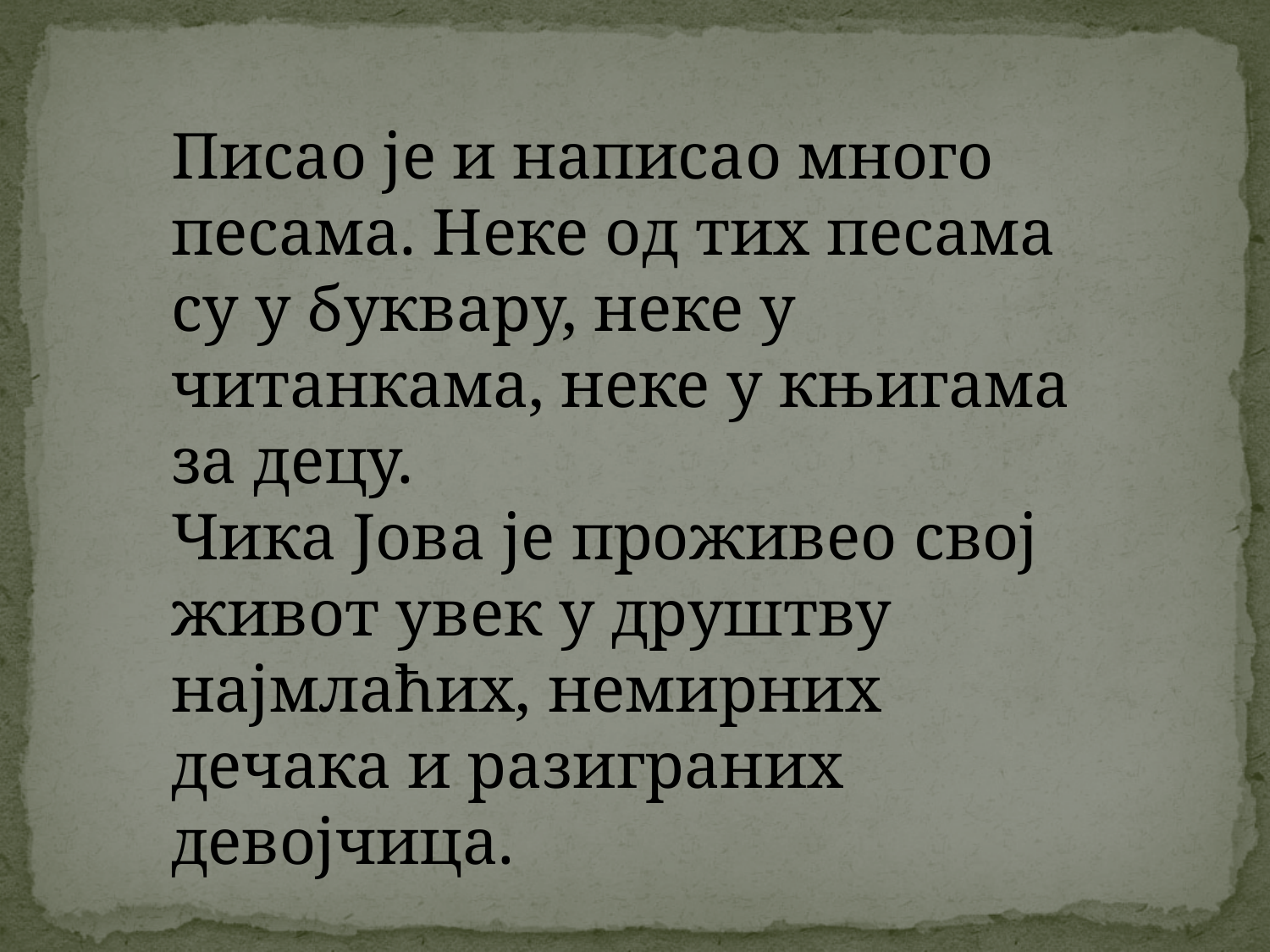

Писао је и написао много песама. Неке од тих песама су у буквару, неке у читанкама, неке у књигама за децу.
Чика Јова је проживео свој живот увек у друштву најмлаћих, немирних дечака и разиграних девојчица.